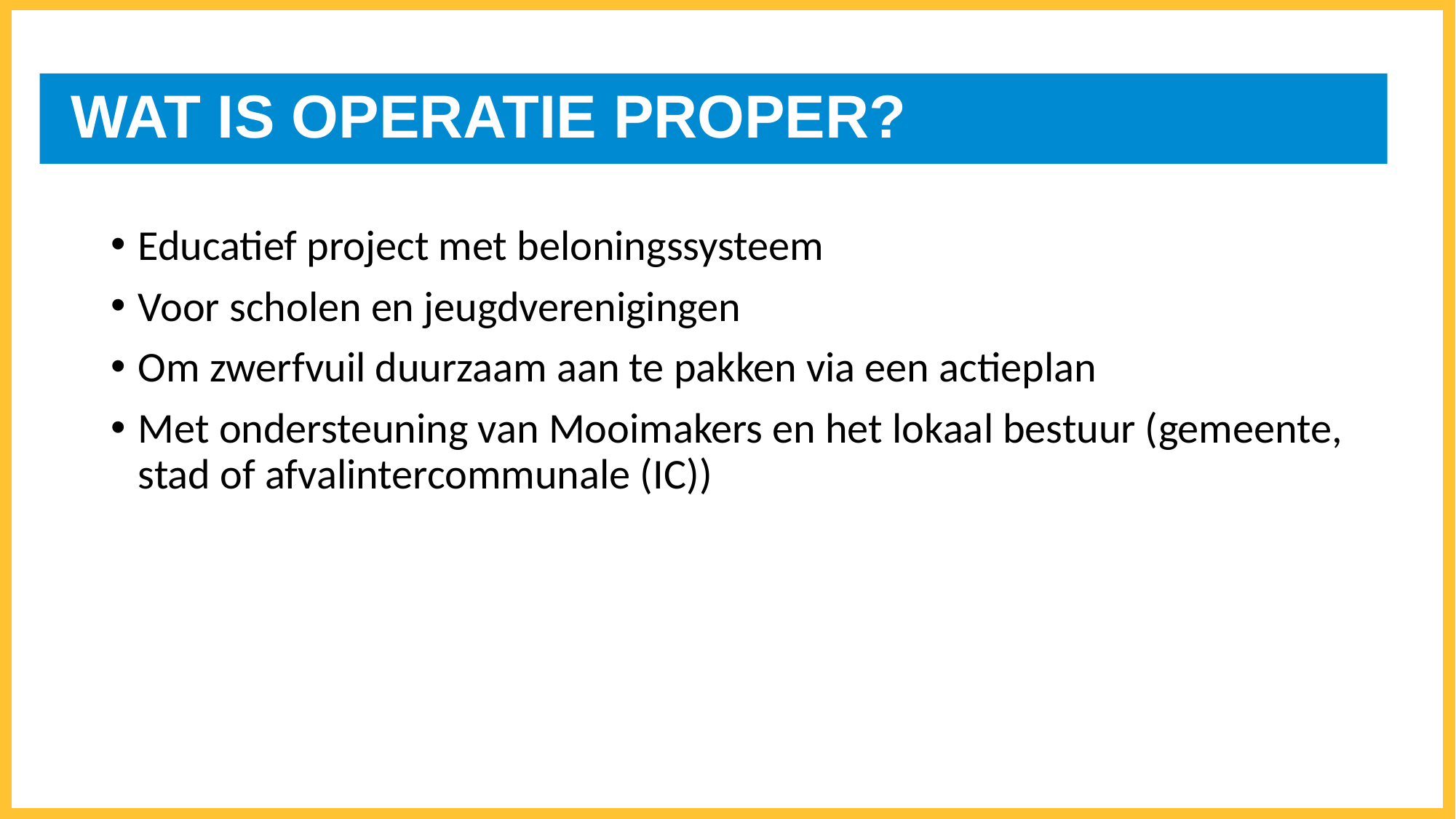

# WAT IS OPERATIE PROPER?

Educatief project met beloningssysteem
Voor scholen en jeugdverenigingen
Om zwerfvuil duurzaam aan te pakken via een actieplan
Met ondersteuning van Mooimakers en het lokaal bestuur (gemeente, stad of afvalintercommunale (IC))